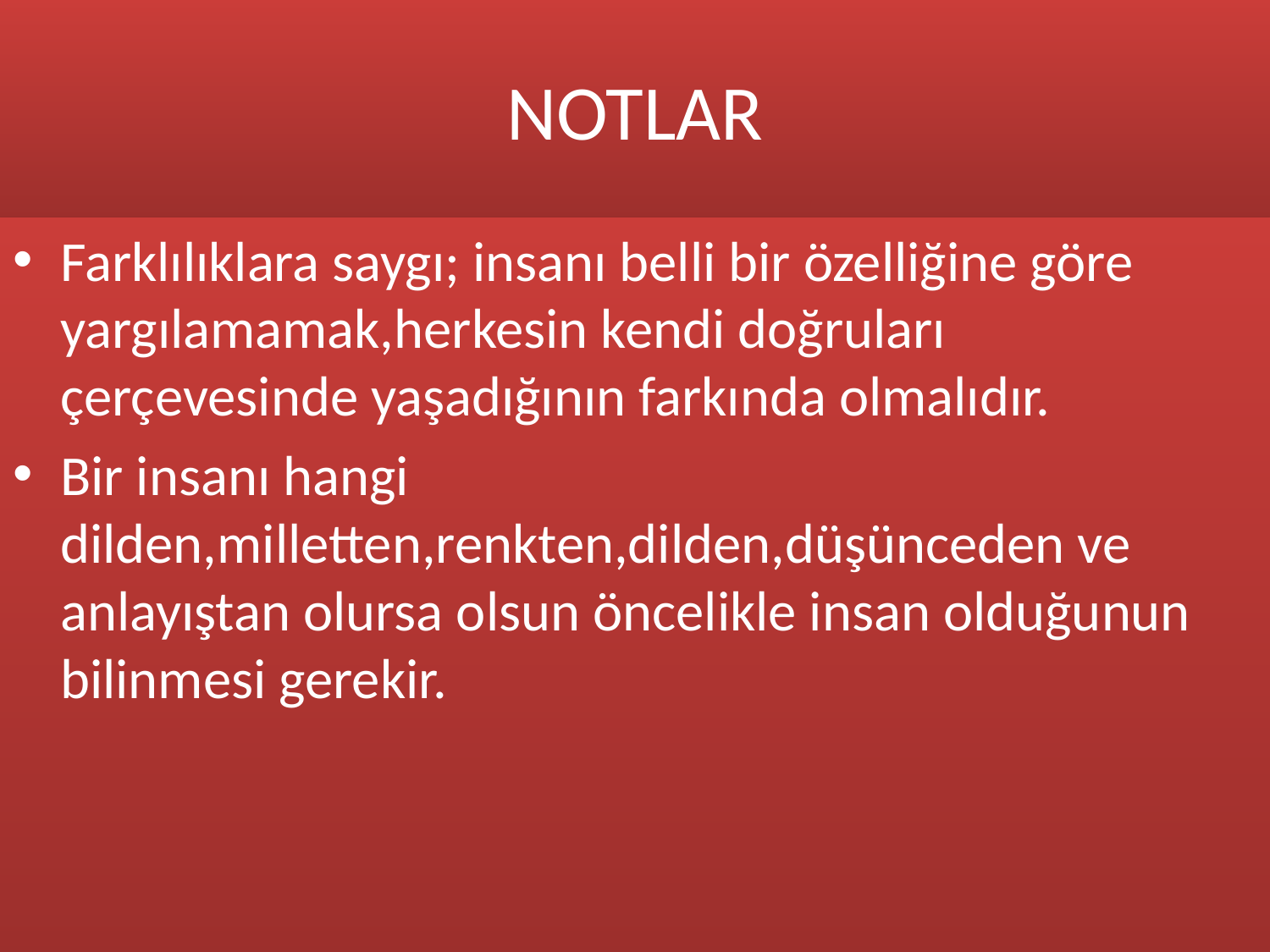

# NOTLAR
Farklılıklara saygı; insanı belli bir özelliğine göre yargılamamak,herkesin kendi doğruları çerçevesinde yaşadığının farkında olmalıdır.
Bir insanı hangi dilden,milletten,renkten,dilden,düşünceden ve anlayıştan olursa olsun öncelikle insan olduğunun bilinmesi gerekir.